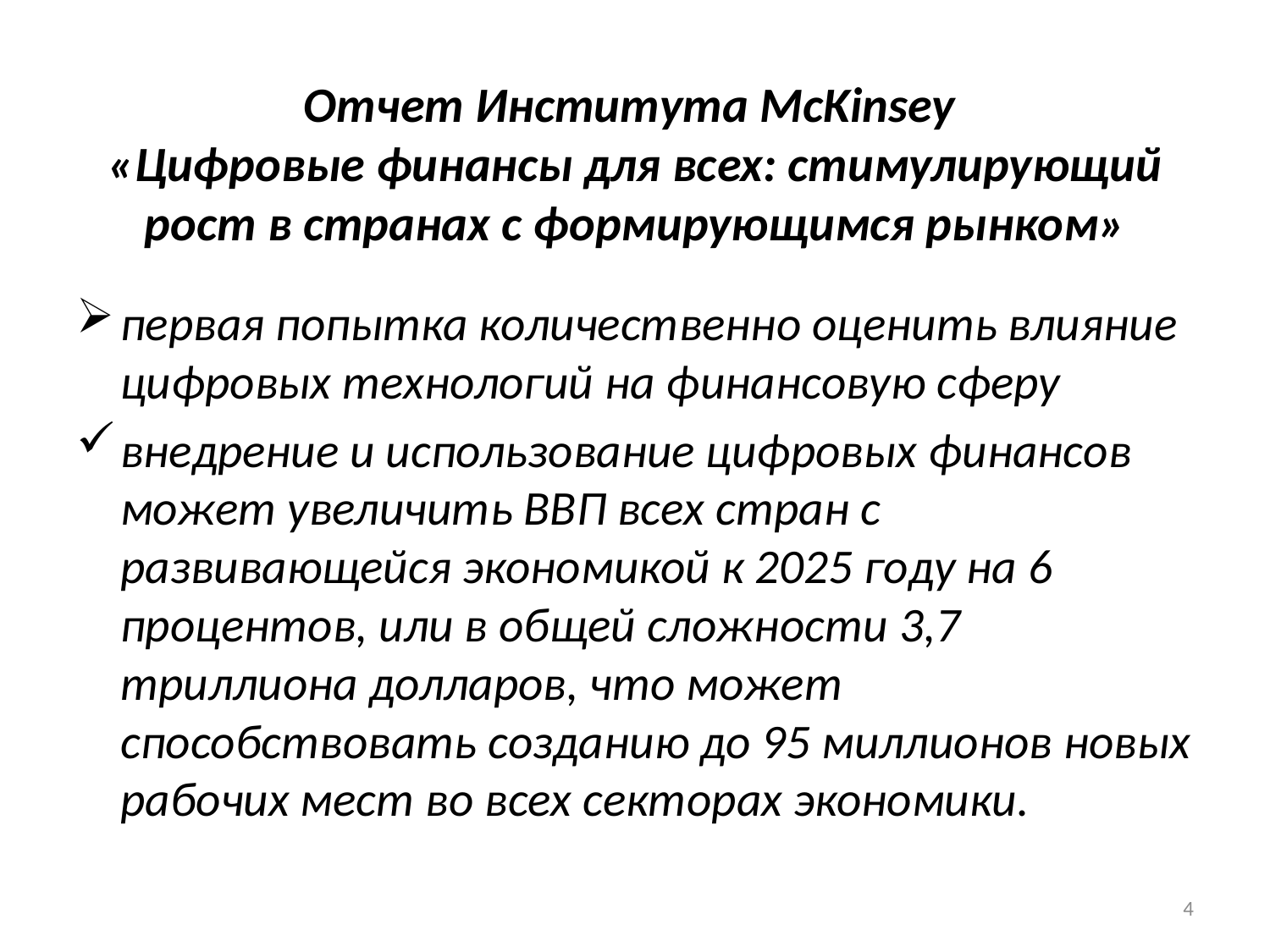

# Отчет Института McKinsey «Цифровые финансы для всех: стимулирующий рост в странах с формирующимся рынком»
первая попытка количественно оценить влияние цифровых технологий на финансовую сферу
внедрение и использование цифровых финансов может увеличить ВВП всех стран с развивающейся экономикой к 2025 году на 6 процентов, или в общей сложности 3,7 триллиона долларов, что может способствовать созданию до 95 миллионов новых рабочих мест во всех секторах экономики.
4